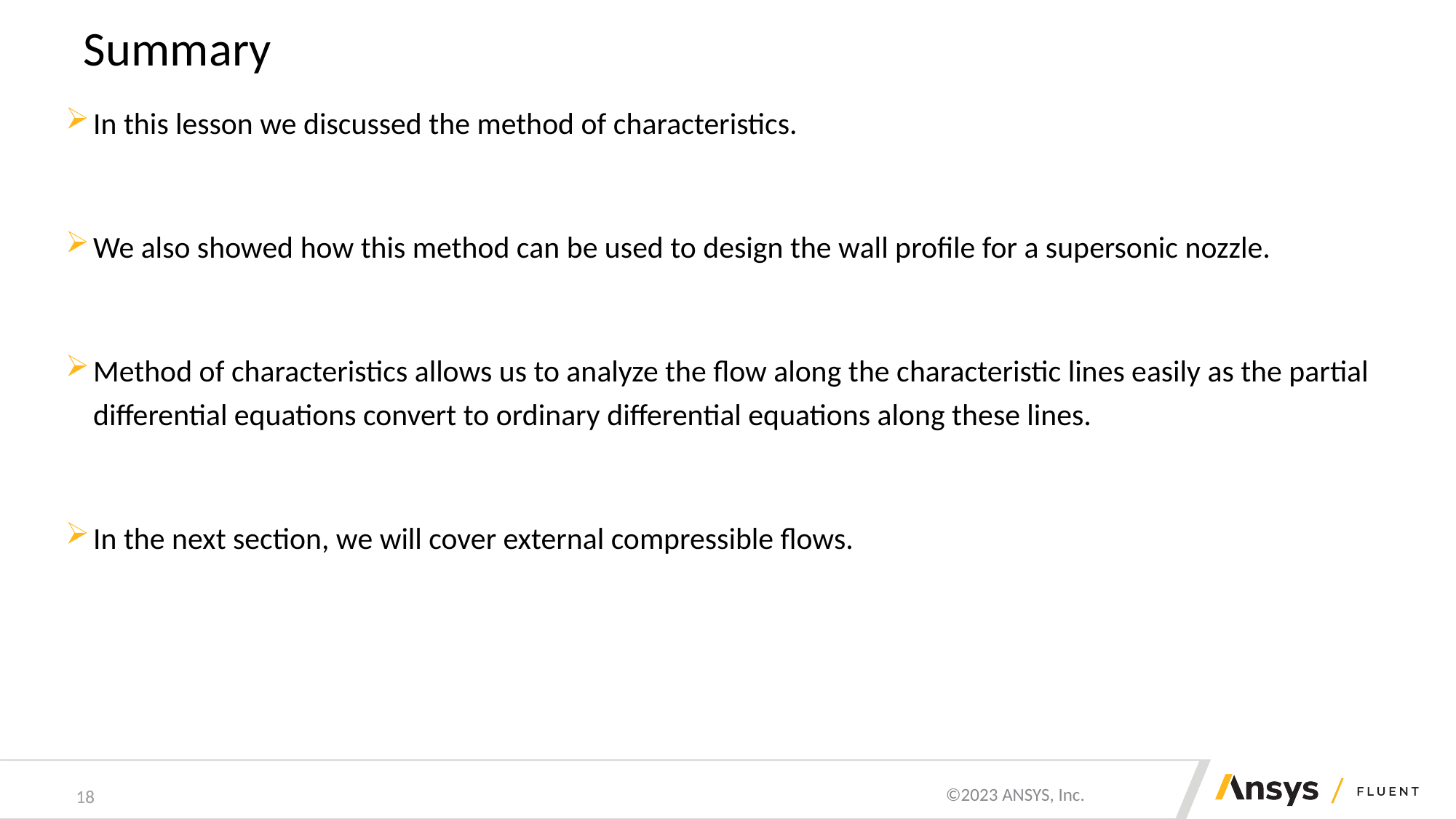

# Summary
In this lesson we discussed the method of characteristics.

We also showed how this method can be used to design the wall profile for a supersonic nozzle.

Method of characteristics allows us to analyze the flow along the characteristic lines easily as the partial differential equations convert to ordinary differential equations along these lines.

In the next section, we will cover external compressible flows.
18
18